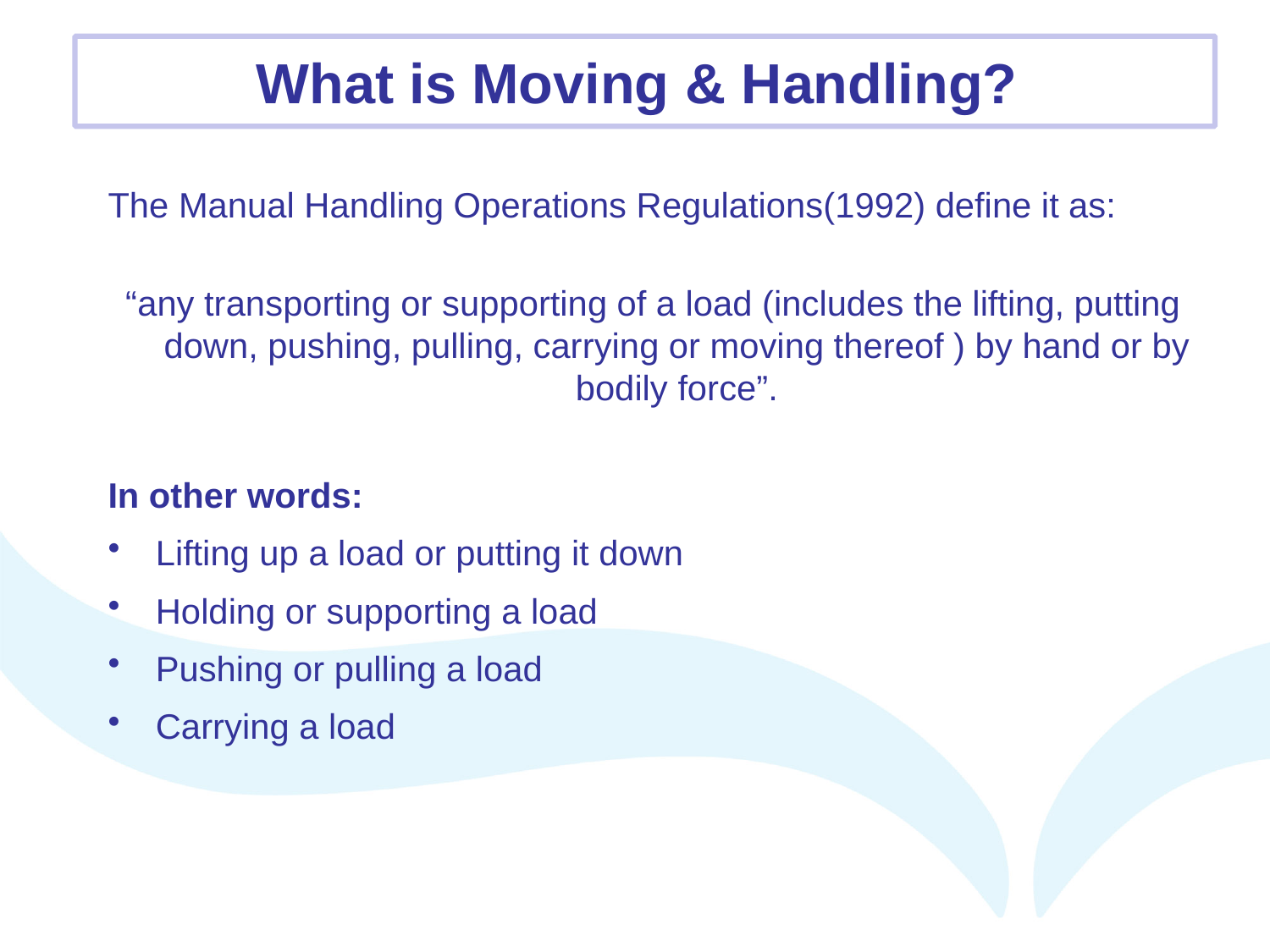

What is Moving & Handling?
The Manual Handling Operations Regulations(1992) define it as:

“any transporting or supporting of a load (includes the lifting, putting down, pushing, pulling, carrying or moving thereof ) by hand or by bodily force”.

In other words:
Lifting up a load or putting it down
Holding or supporting a load
Pushing or pulling a load
Carrying a load